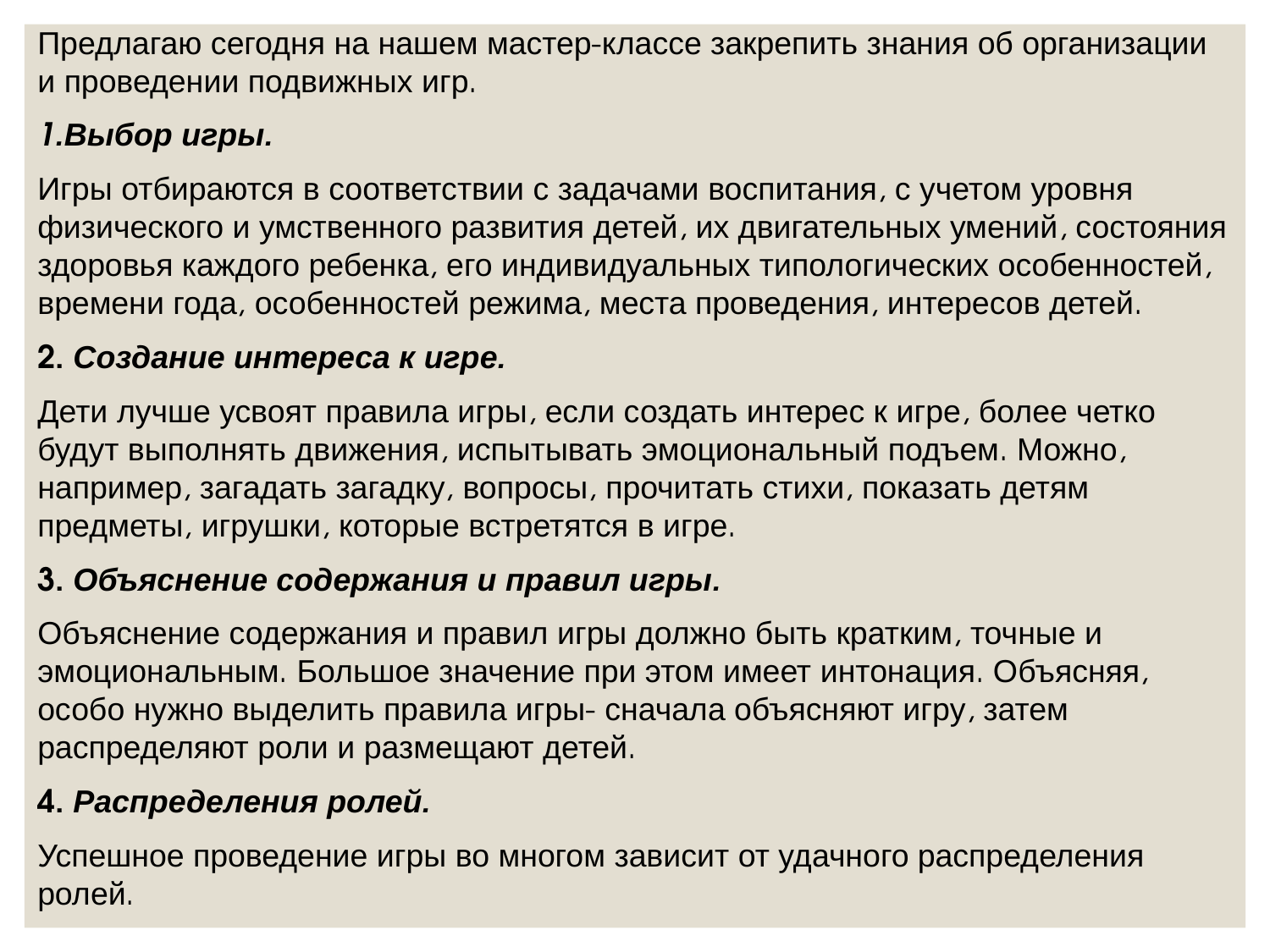

Предлагаю сегодня на нашем мастер-классе закрепить знания об организации и проведении подвижных игр.
1.Выбор игры.
Игры отбираются в соответствии с задачами воспитания, с учетом уровня физического и умственного развития детей, их двигательных умений, состояния здоровья каждого ребенка, его индивидуальных типологических особенностей, времени года, особенностей режима, места проведения, интересов детей.
2. Создание интереса к игре.
Дети лучше усвоят правила игры, если создать интерес к игре, более четко будут выполнять движения, испытывать эмоциональный подъем. Можно, например, загадать загадку, вопросы, прочитать стихи, показать детям предметы, игрушки, которые встретятся в игре.
3. Объяснение содержания и правил игры.
Объяснение содержания и правил игры должно быть кратким, точные и эмоциональным. Большое значение при этом имеет интонация. Объясняя, особо нужно выделить правила игры- сначала объясняют игру, затем распределяют роли и размещают детей.
4. Распределения ролей.
Успешное проведение игры во многом зависит от удачного распределения ролей.

#